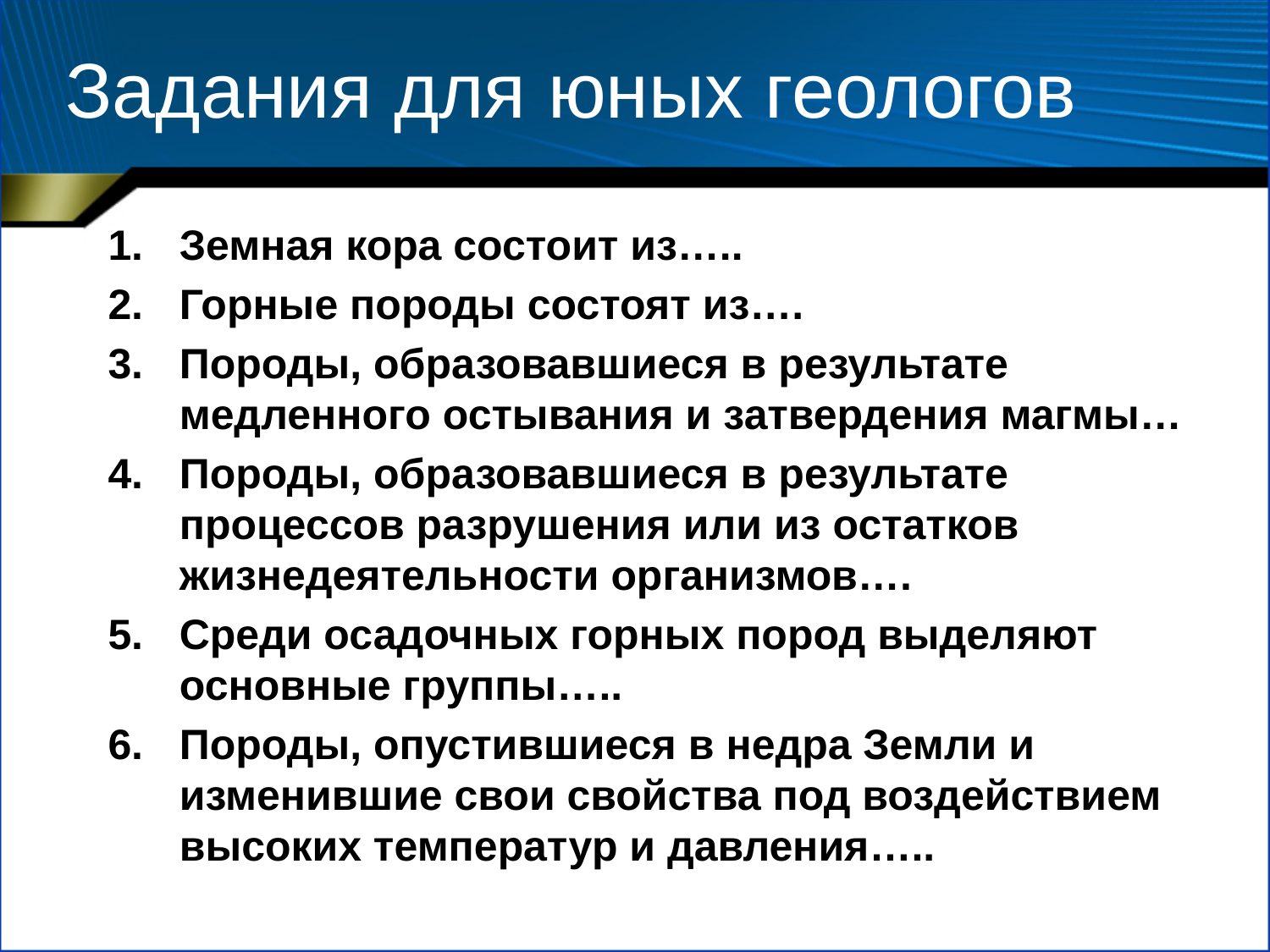

# Задания для юных геологов
Земная кора состоит из…..
Горные породы состоят из….
Породы, образовавшиеся в результате медленного остывания и затвердения магмы…
Породы, образовавшиеся в результате процессов разрушения или из остатков жизнедеятельности организмов….
Среди осадочных горных пород выделяют основные группы…..
Породы, опустившиеся в недра Земли и изменившие свои свойства под воздействием высоких температур и давления…..